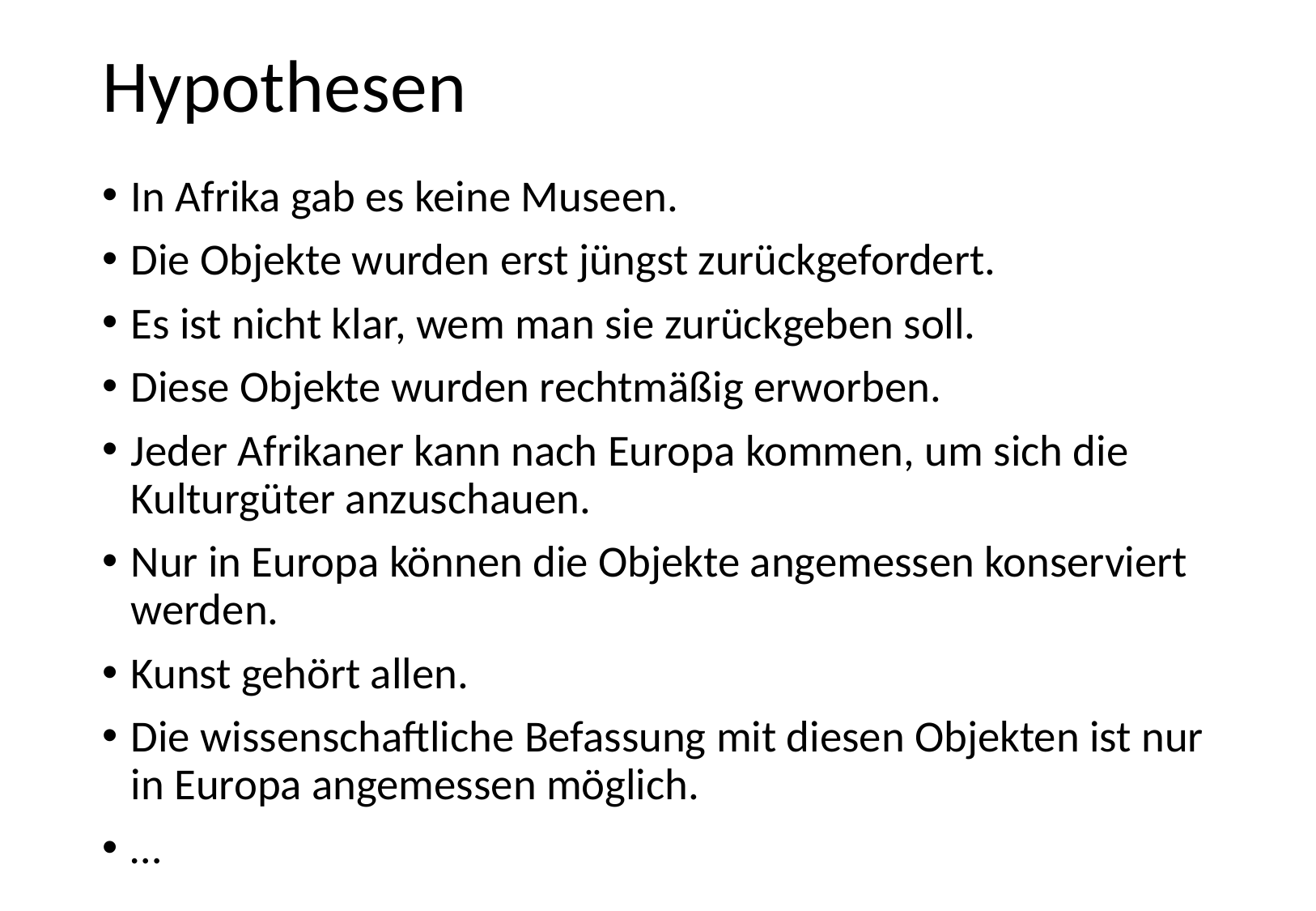

# Hypothesen
In Afrika gab es keine Museen.
Die Objekte wurden erst jüngst zurückgefordert.
Es ist nicht klar, wem man sie zurückgeben soll.
Diese Objekte wurden rechtmäßig erworben.
Jeder Afrikaner kann nach Europa kommen, um sich die Kulturgüter anzuschauen.
Nur in Europa können die Objekte angemessen konserviert werden.
Kunst gehört allen.
Die wissenschaftliche Befassung mit diesen Objekten ist nur in Europa angemessen möglich.
…